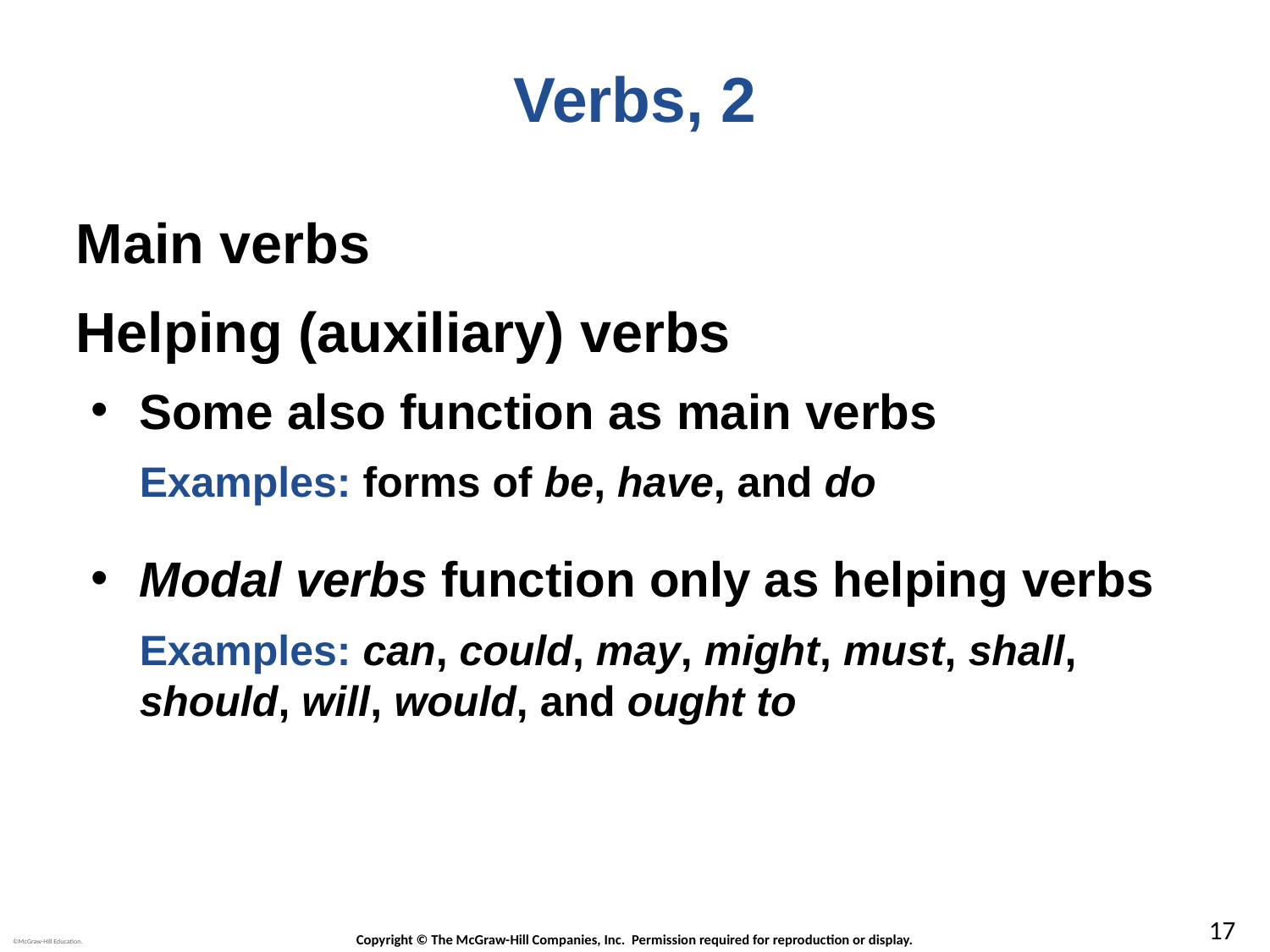

# Verbs, 2
Main verbs
Helping (auxiliary) verbs
Some also function as main verbs
Examples: forms of be, have, and do
Modal verbs function only as helping verbs
Examples: can, could, may, might, must, shall, should, will, would, and ought to